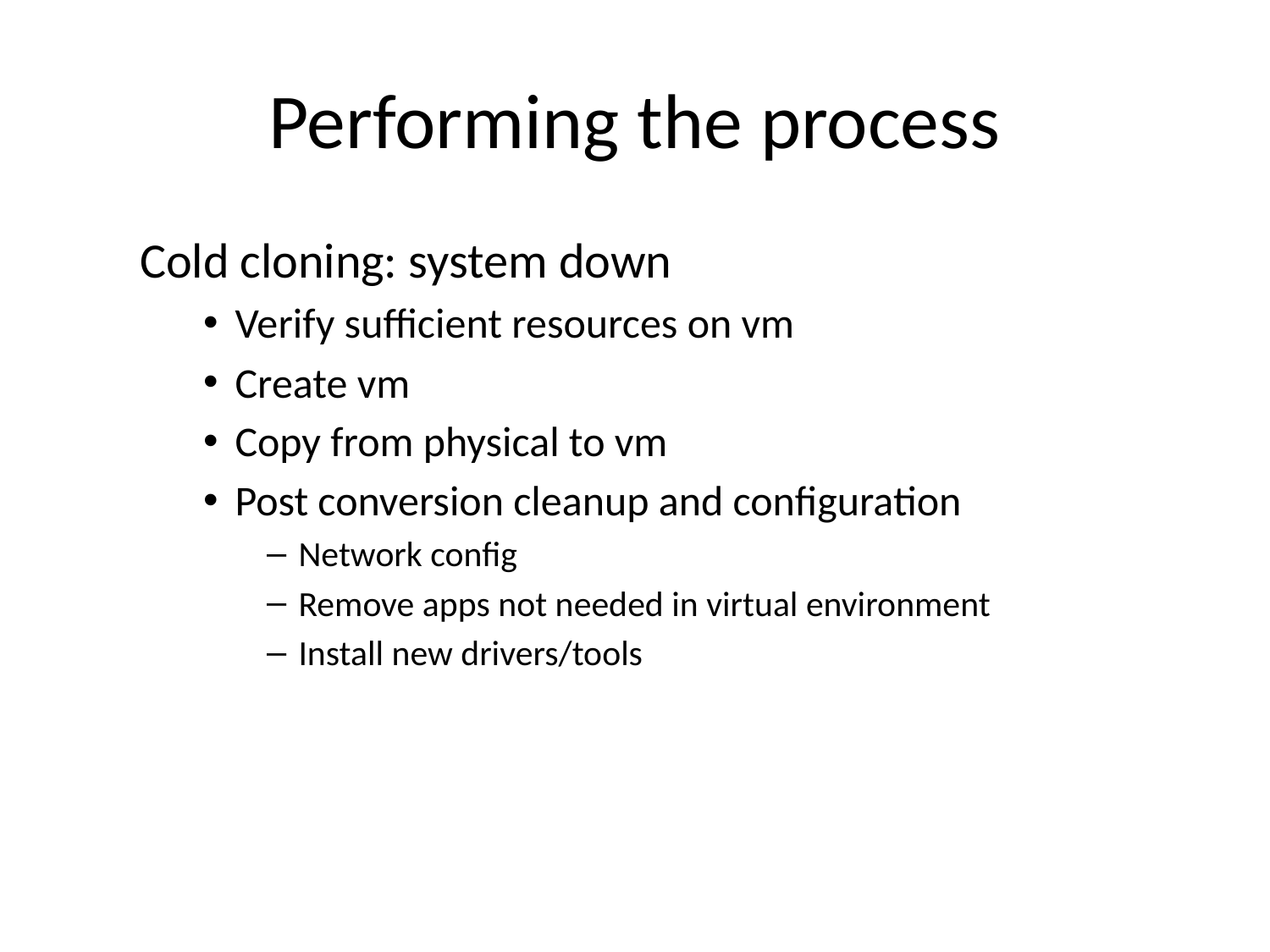

# Performing the process
Cold cloning: system down
Verify sufficient resources on vm
Create vm
Copy from physical to vm
Post conversion cleanup and configuration
Network config
Remove apps not needed in virtual environment
Install new drivers/tools